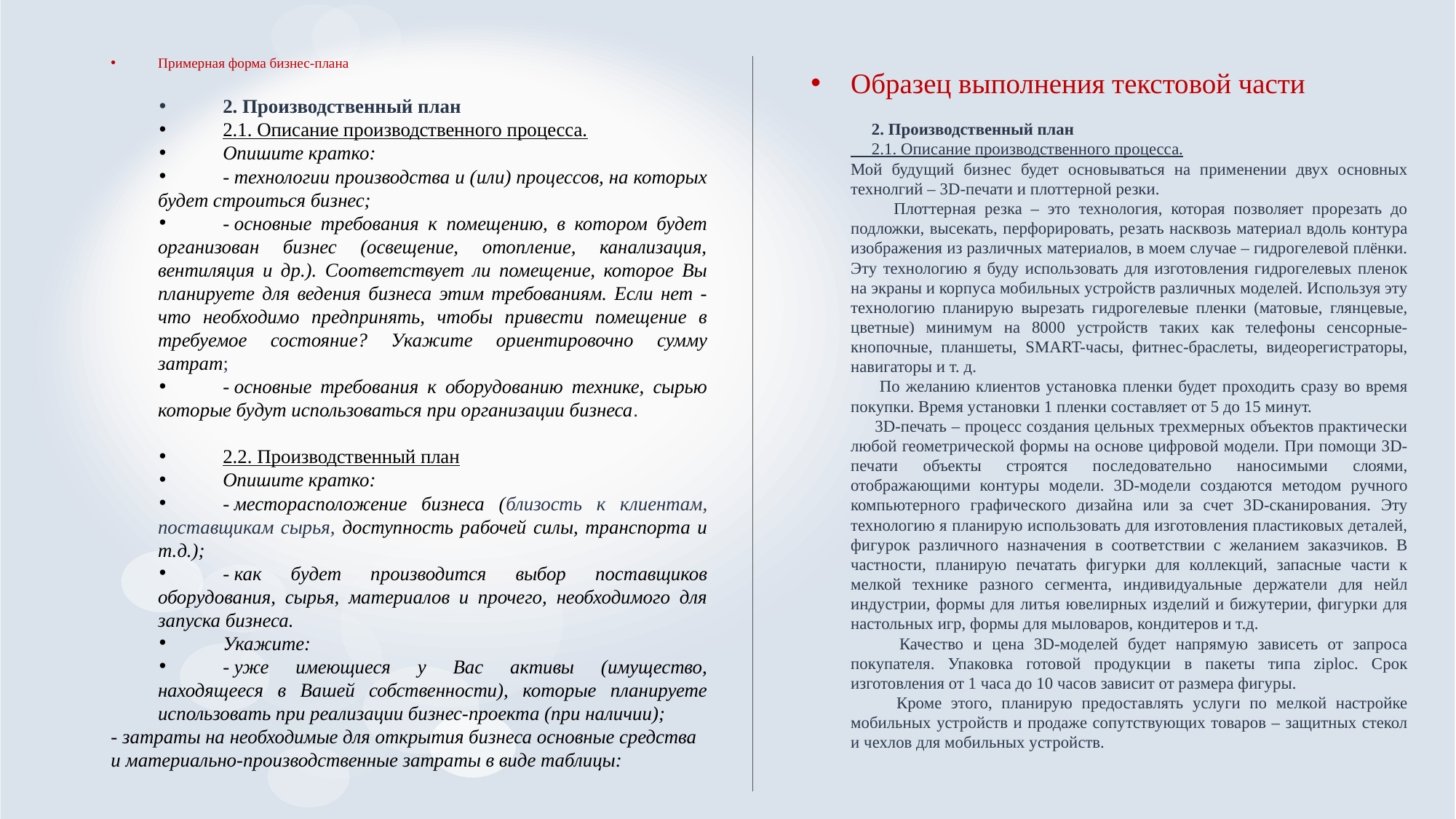

Примерная форма бизнес-плана

2. Производственный план
2.1. Описание производственного процесса.
Опишите кратко:
- технологии производства и (или) процессов, на которых будет строиться бизнес;
- основные требования к помещению, в котором будет организован бизнес (освещение, отопление, канализация, вентиляция и др.). Соответствует ли помещение, которое Вы планируете для ведения бизнеса этим требованиям. Если нет - что необходимо предпринять, чтобы привести помещение в требуемое состояние? Укажите ориентировочно сумму затрат;
- основные требования к оборудованию технике, сырью которые будут использоваться при организации бизнеса.

2.2. Производственный план
Опишите кратко:
- месторасположение бизнеса (близость к клиентам, поставщикам сырья, доступность рабочей силы, транспорта и т.д.);
- как будет производится выбор поставщиков оборудования, сырья, материалов и прочего, необходимого для запуска бизнеса.
Укажите:
- уже имеющиеся у Вас активы (имущество, находящееся в Вашей собственности), которые планируете использовать при реализации бизнес-проекта (при наличии);
- затраты на необходимые для открытия бизнеса основные средства и материально-производственные затраты в виде таблицы:
Образец выполнения текстовой части

     2. Производственный план
     2.1. Описание производственного процесса.
Мой будущий бизнес будет основываться на применении двух основных технолгий – 3D-печати и плоттерной резки.
     Плоттерная резка – это технология, которая позволяет прорезать до подложки, высекать, перфорировать, резать насквозь материал вдоль контура изображения из различных материалов, в моем случае – гидрогелевой плёнки. Эту технологию я буду использовать для изготовления гидрогелевых пленок на экраны и корпуса мобильных устройств различных моделей. Используя эту технологию планирую вырезать гидрогелевые пленки (матовые, глянцевые, цветные) минимум на 8000 устройств таких как телефоны сенсорные-кнопочные, планшеты, SMART-часы, фитнес-браслеты, видеорегистраторы, навигаторы и т. д.
     По желанию клиентов установка пленки будет проходить сразу во время покупки. Время установки 1 пленки составляет от 5 до 15 минут.
     3D-печать – процесс создания цельных трехмерных объектов практически любой геометрической формы на основе цифровой модели. При помощи 3D-печати объекты строятся последовательно наносимыми слоями, отображающими контуры модели. 3D-модели создаются методом ручного компьютерного графического дизайна или за счет 3D-сканирования. Эту технологию я планирую использовать для изготовления пластиковых деталей, фигурок различного назначения в соответствии с желанием заказчиков. В частности, планирую печатать фигурки для коллекций, запасные части к мелкой технике разного сегмента, индивидуальные держатели для нейл индустрии, формы для литья ювелирных изделий и бижутерии, фигурки для настольных игр, формы для мыловаров, кондитеров и т.д.
     Качество и цена 3D-моделей будет напрямую зависеть от запроса покупателя. Упаковка готовой продукции в пакеты типа ziploc. Срок изготовления от 1 часа до 10 часов зависит от размера фигуры.
     Кроме этого, планирую предоставлять услуги по мелкой настройке мобильных устройств и продаже сопутствующих товаров – защитных стекол и чехлов для мобильных устройств.